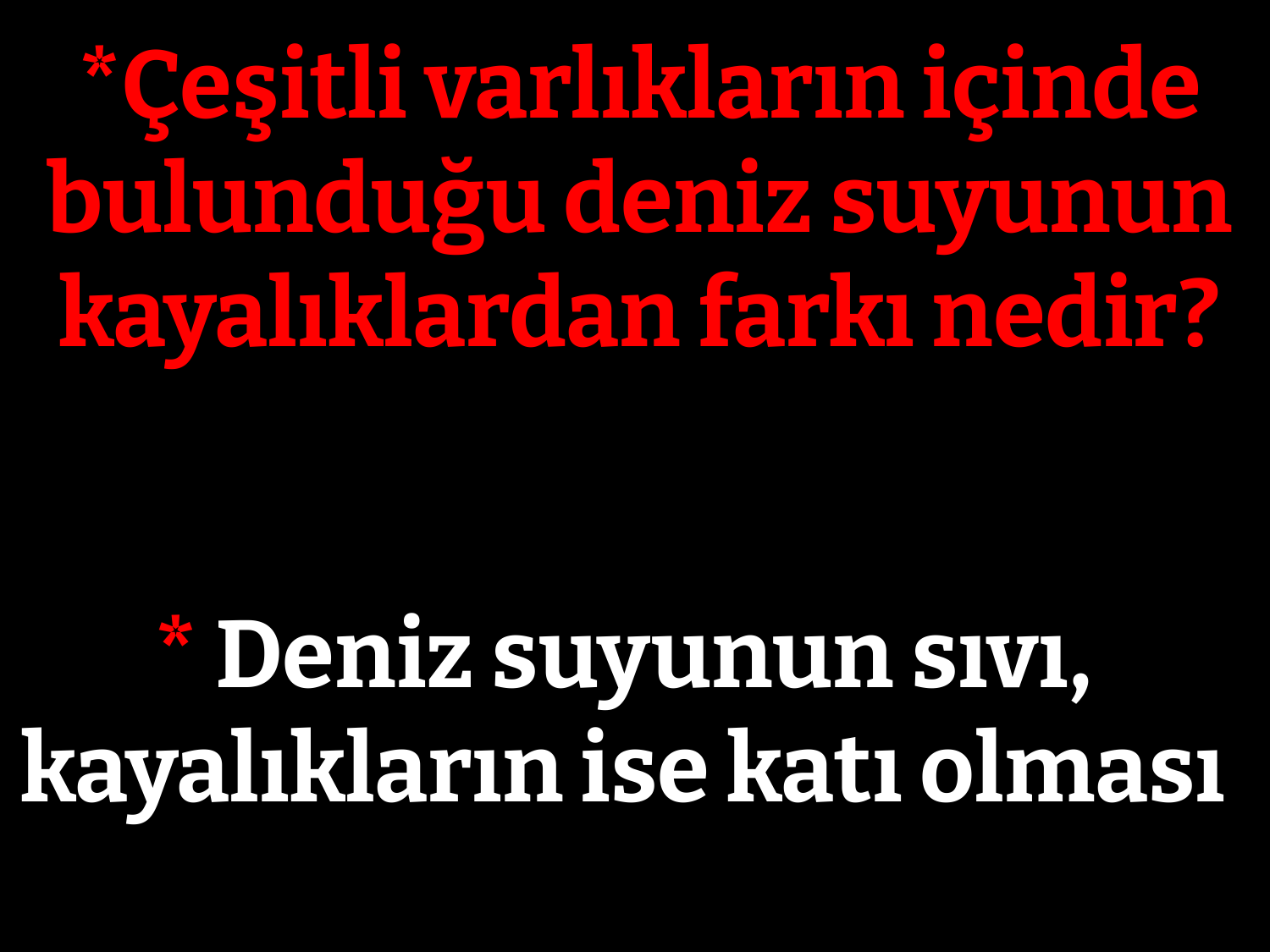

*Çeşitli varlıkların içinde bulunduğu deniz suyunun kayalıklardan farkı nedir?
* Deniz suyunun sıvı, kayalıkların ise katı olması